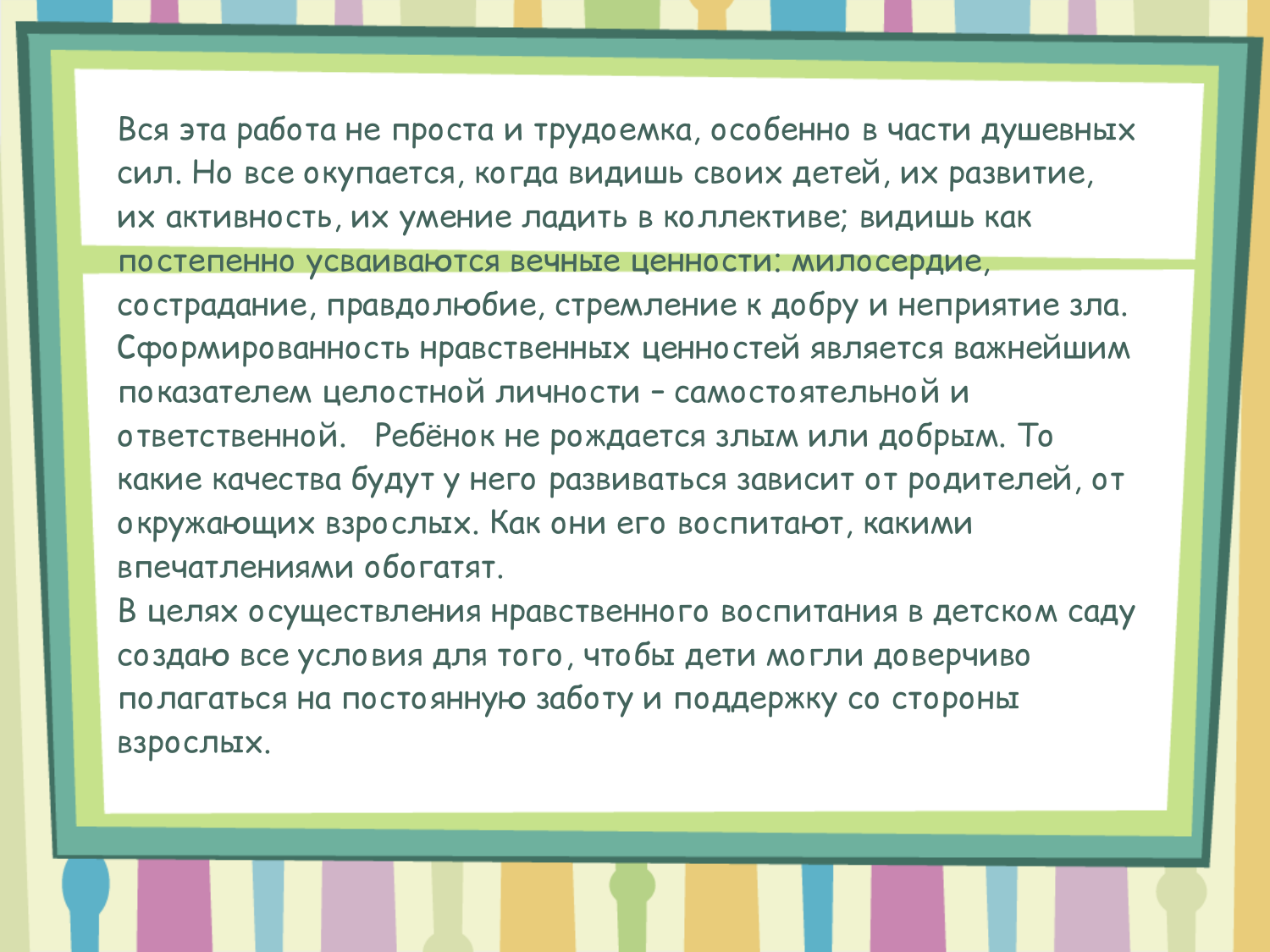

Вся эта работа не проста и трудоемка, особенно в части душевных сил. Но все окупается, когда видишь своих детей, их развитие, их активность, их умение ладить в коллективе; видишь как постепенно усваиваются вечные ценности: милосердие, сострадание, правдолюбие, стремление к добру и неприятие зла. Сформированность нравственных ценностей является важнейшим показателем целостной личности – самостоятельной и ответственной.   Ребёнок не рождается злым или добрым. То какие качества будут у него развиваться зависит от родителей, от окружающих взрослых. Как они его воспитают, какими впечатлениями обогатят.
В целях осуществления нравственного воспитания в детском саду создаю все условия для того, чтобы дети могли доверчиво полагаться на постоянную заботу и поддержку со стороны взрослых.